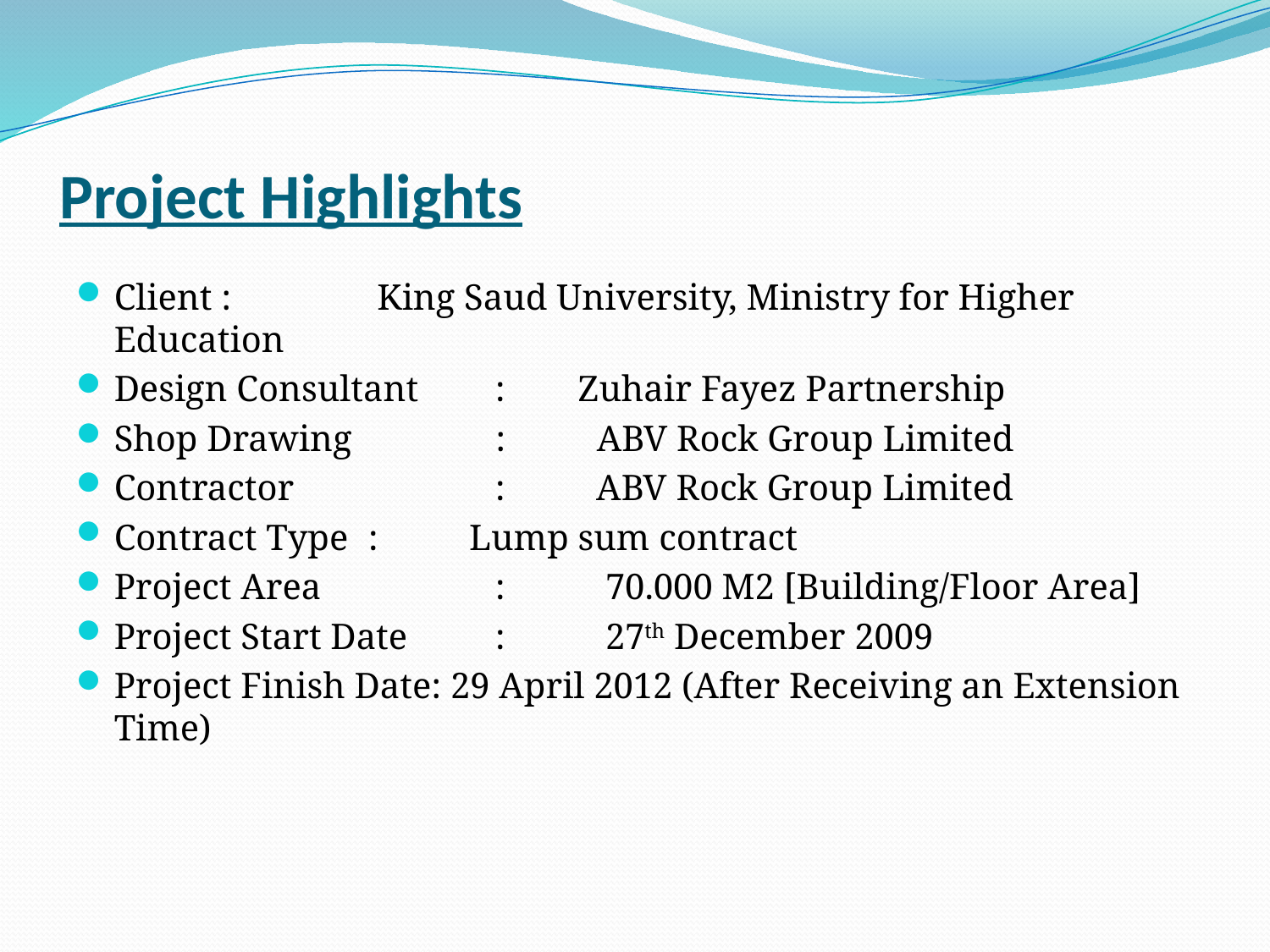

# Project Highlights
Client :                King Saud University, Ministry for Higher Education
Design Consultant	:        Zuhair Fayez Partnership
Shop Drawing	              :          ABV Rock Group Limited
Contractor		:          ABV Rock Group Limited
Contract Type 	:          Lump sum contract
Project Area		:           70.000 M2 [Building/Floor Area]
Project Start Date	:           27th December 2009
Project Finish Date: 29 April 2012 (After Receiving an Extension Time)